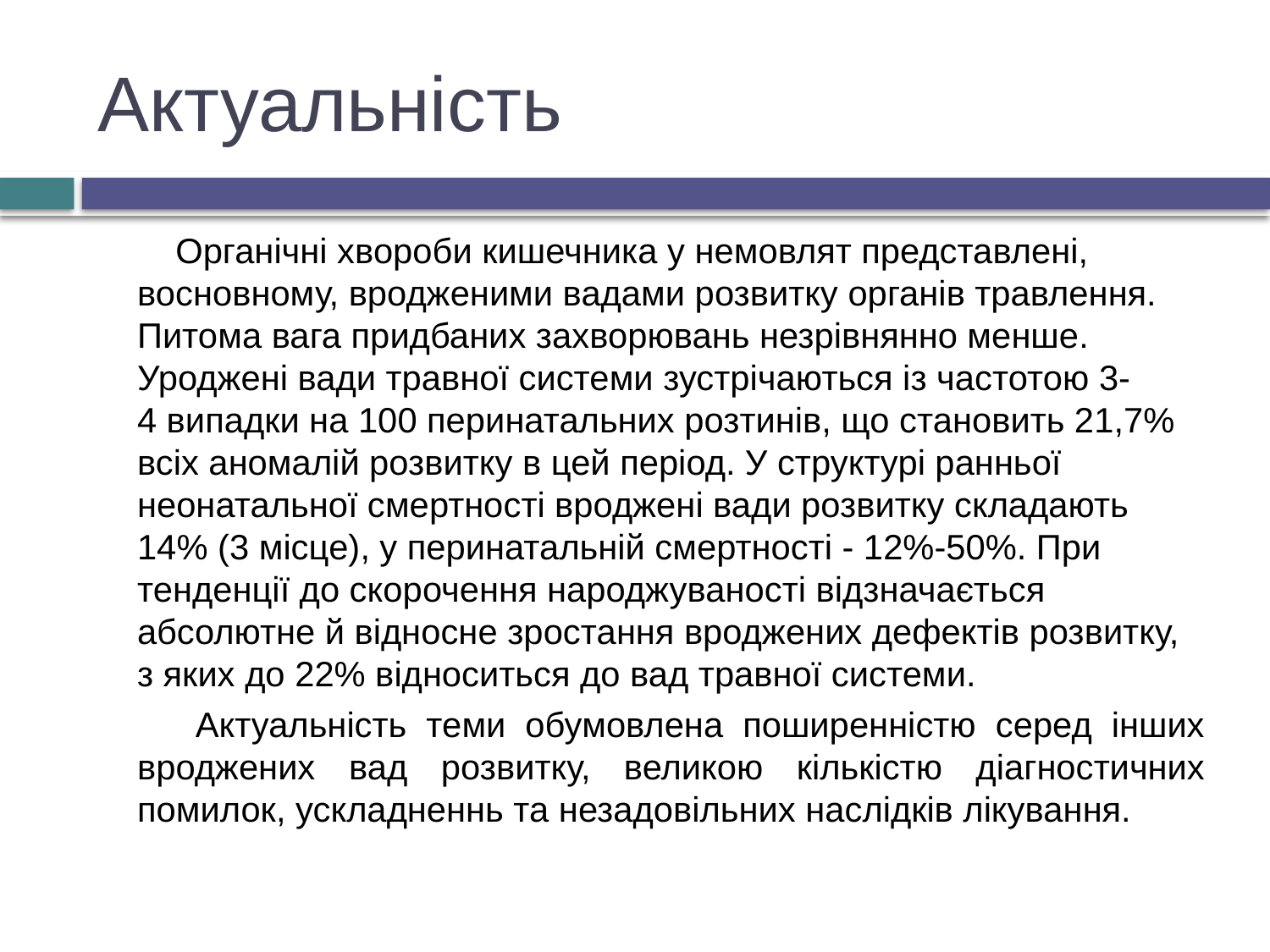

# Актуальність
        Органічні хвороби кишечника у немовлят представлені, восновному, вродженими вадами розвитку органів травлення. Питома вага придбаних захворювань незрівнянно менше. Уроджені вади травної системи зустрічаються із частотою 3-4 випадки на 100 перинатальних розтинів, що становить 21,7% всіх аномалій розвитку в цей період. У структурі ранньої неонатальної смертності вроджені вади розвитку складають 14% (3 місце), у перинатальній смертності - 12%-50%. При тенденції до скорочення народжуваності відзначається абсолютне й відносне зростання вроджених дефектів розвитку, з яких до 22% відноситься до вад травної системи.
     Актуальність теми обумовлена поширенністю серед інших вроджених вад розвитку, великою кількістю діагностичних помилок, ускладненнь та незадовільних наслідків лікування.